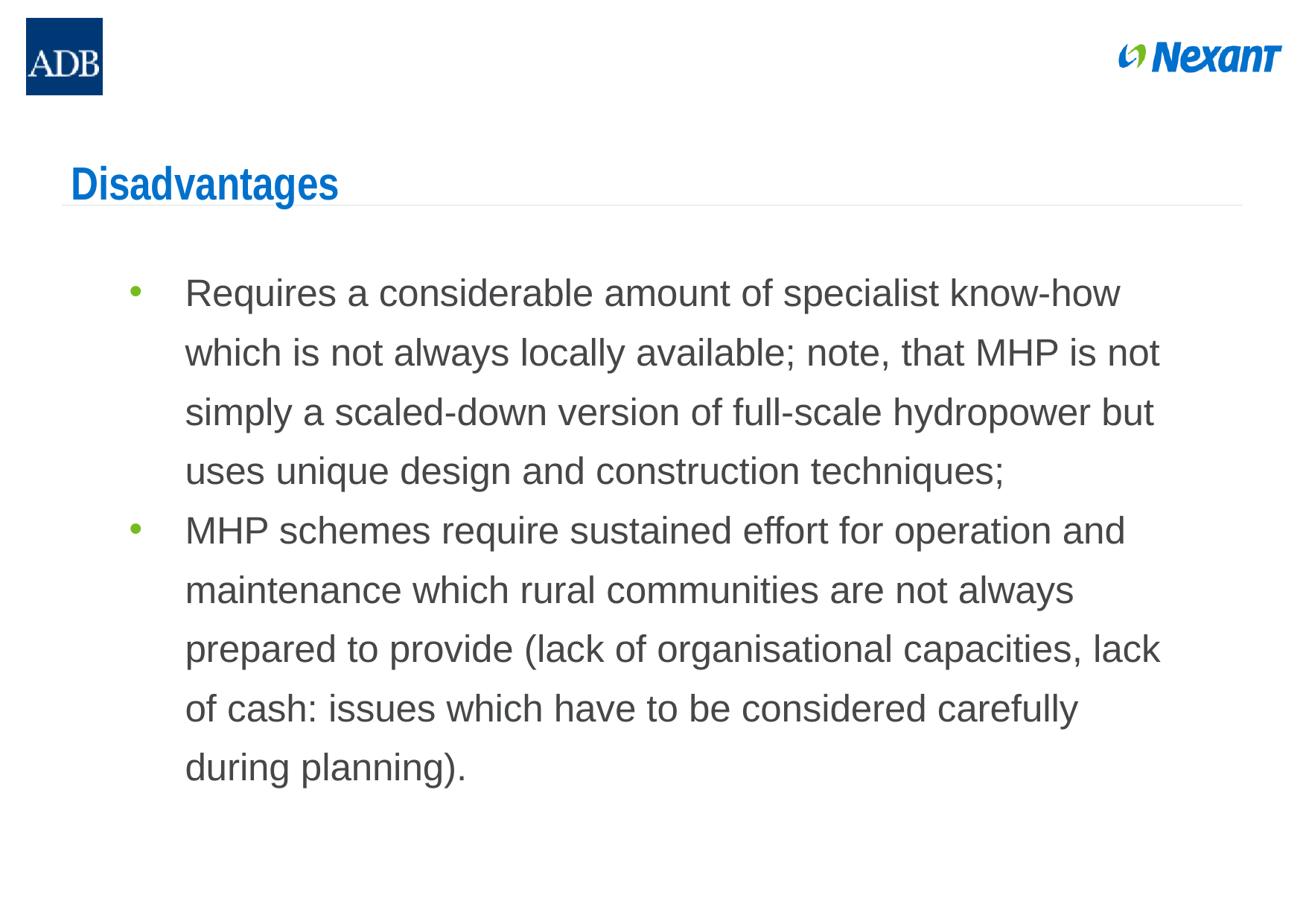

# Disadvantages
Requires a considerable amount of specialist know-how which is not always locally available; note, that MHP is not simply a scaled-down version of full-scale hydropower but uses unique design and construction techniques;
MHP schemes require sustained effort for operation and maintenance which rural communities are not always prepared to provide (lack of organisational capacities, lack of cash: issues which have to be considered carefully during planning).